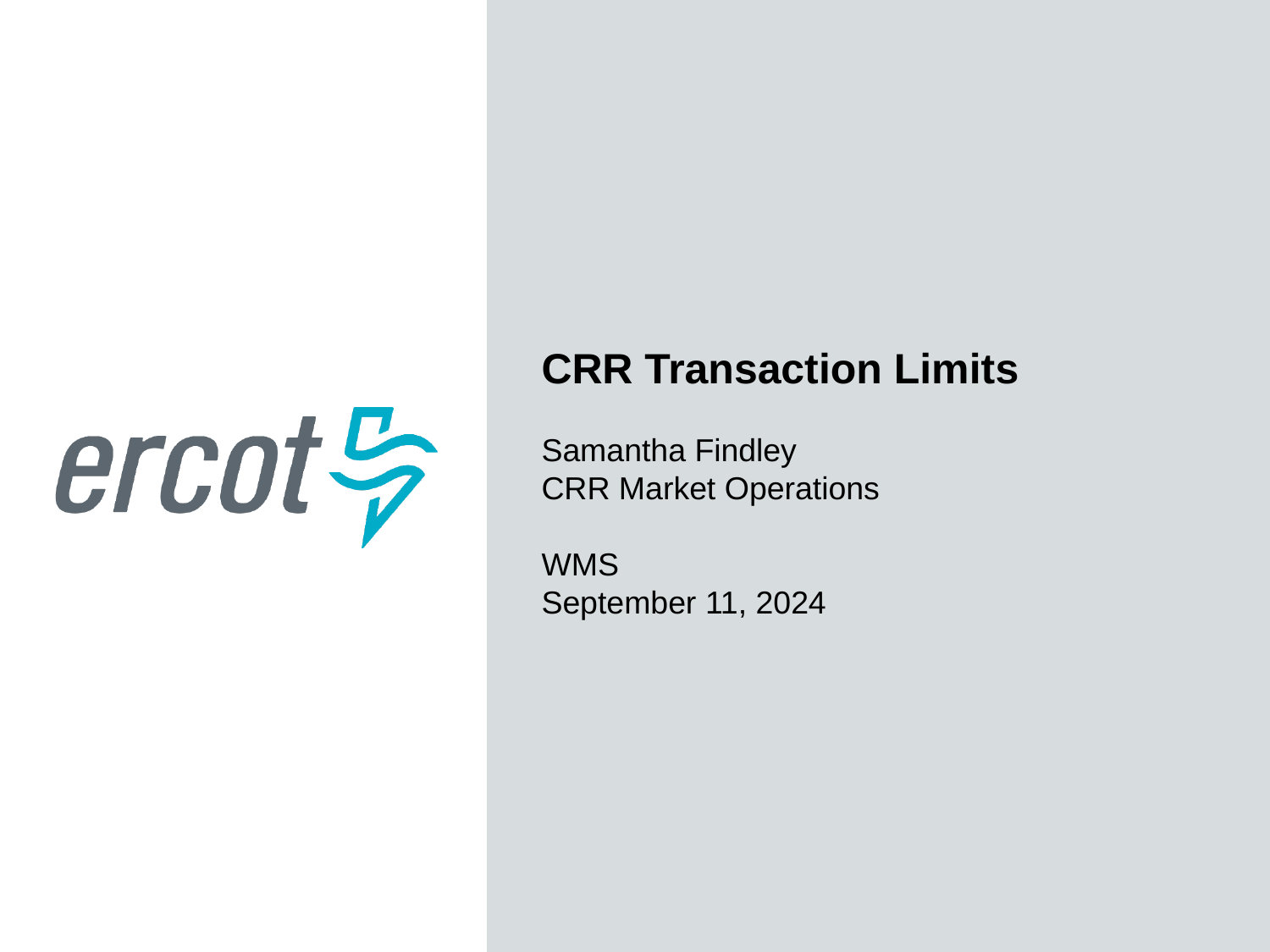

CRR Transaction Limits

Samantha Findley
CRR Market Operations

WMS
September 11, 2024